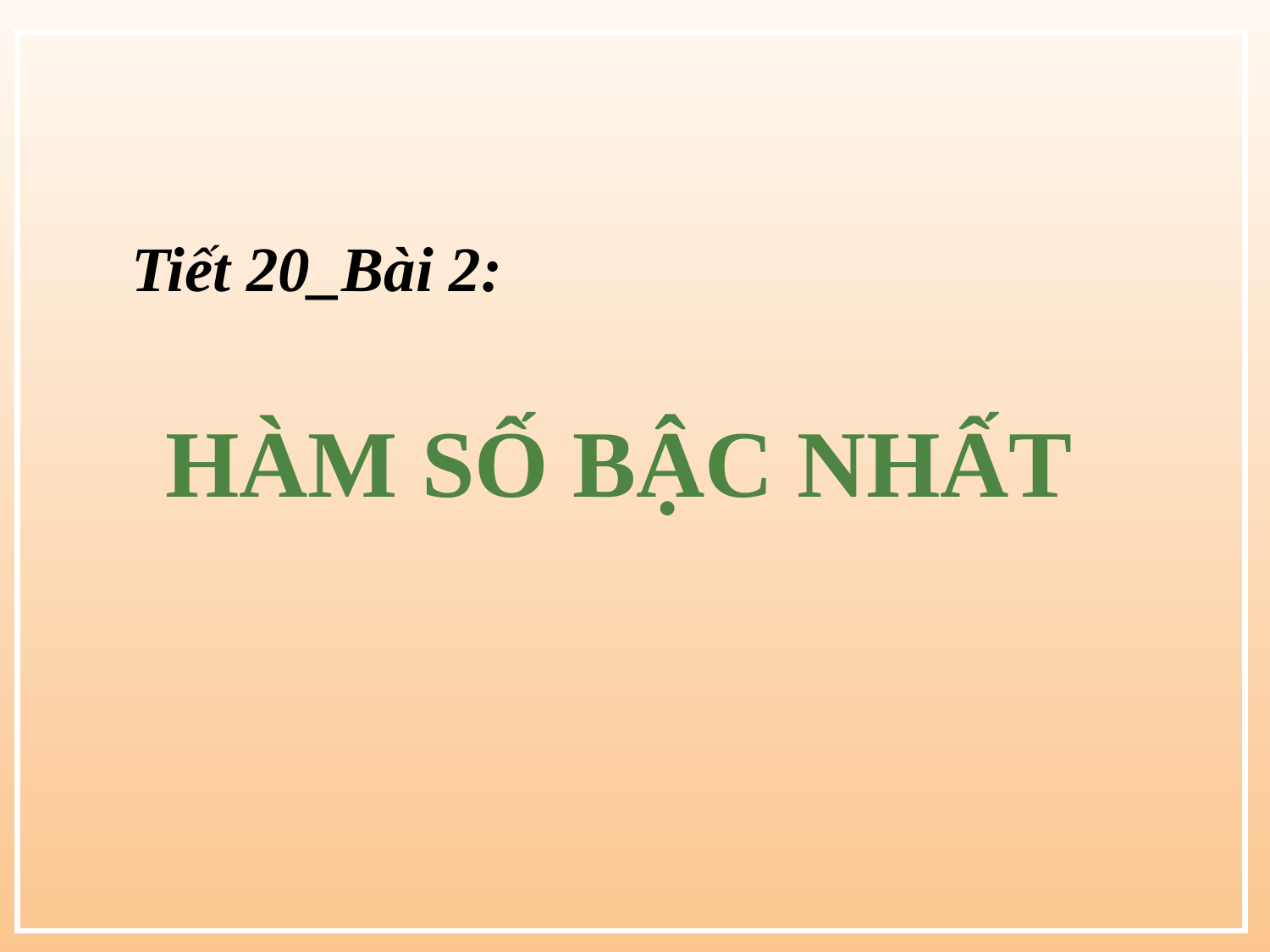

Tiết 20_Bài 2:
HÀM SỐ BẬC NHẤT